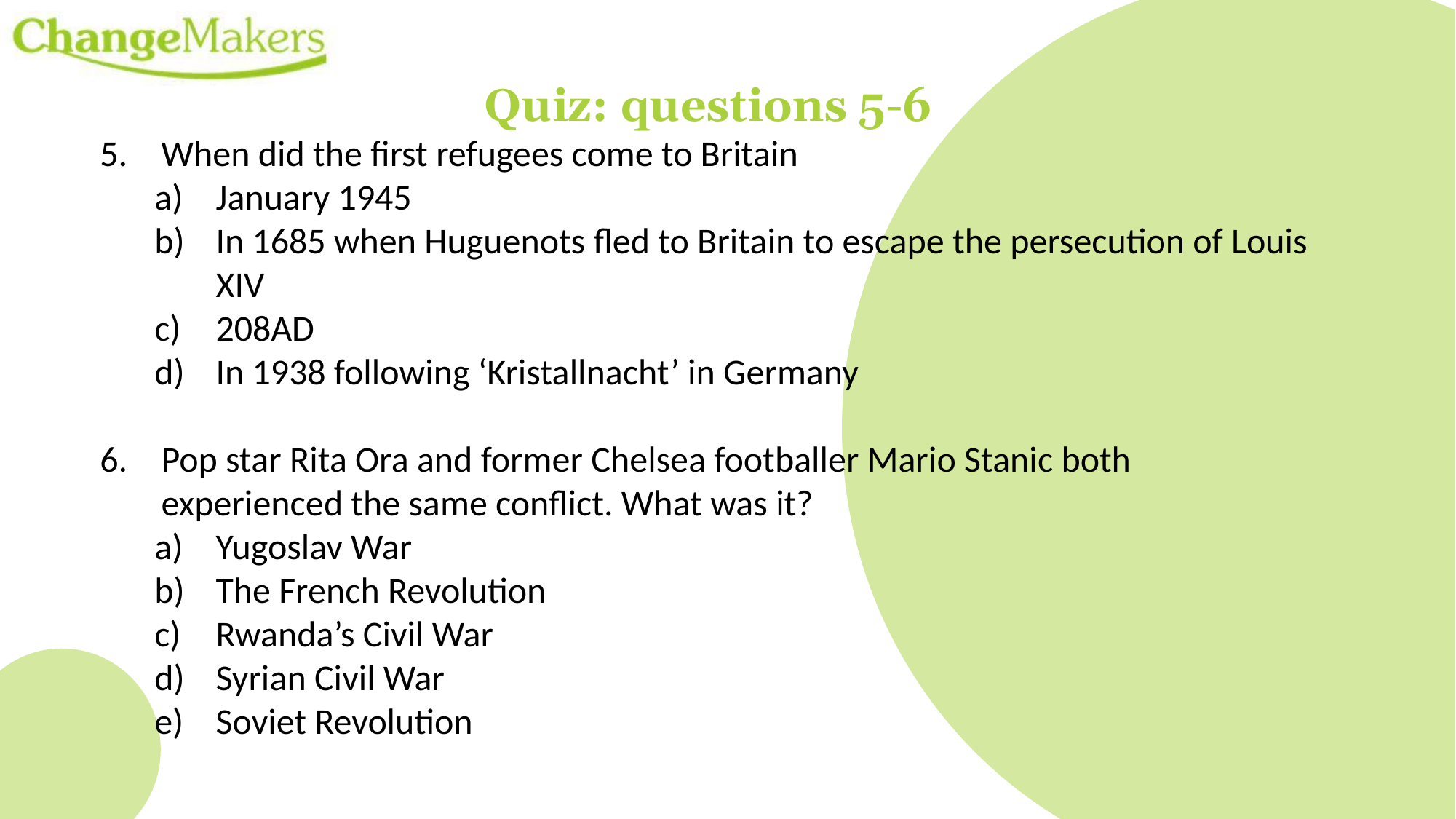

Quiz: questions 5-6
When did the first refugees come to Britain
January 1945
In 1685 when Huguenots fled to Britain to escape the persecution of Louis XIV
208AD
In 1938 following ‘Kristallnacht’ in Germany
Pop star Rita Ora and former Chelsea footballer Mario Stanic both experienced the same conflict. What was it?
Yugoslav War
The French Revolution
Rwanda’s Civil War
Syrian Civil War
Soviet Revolution